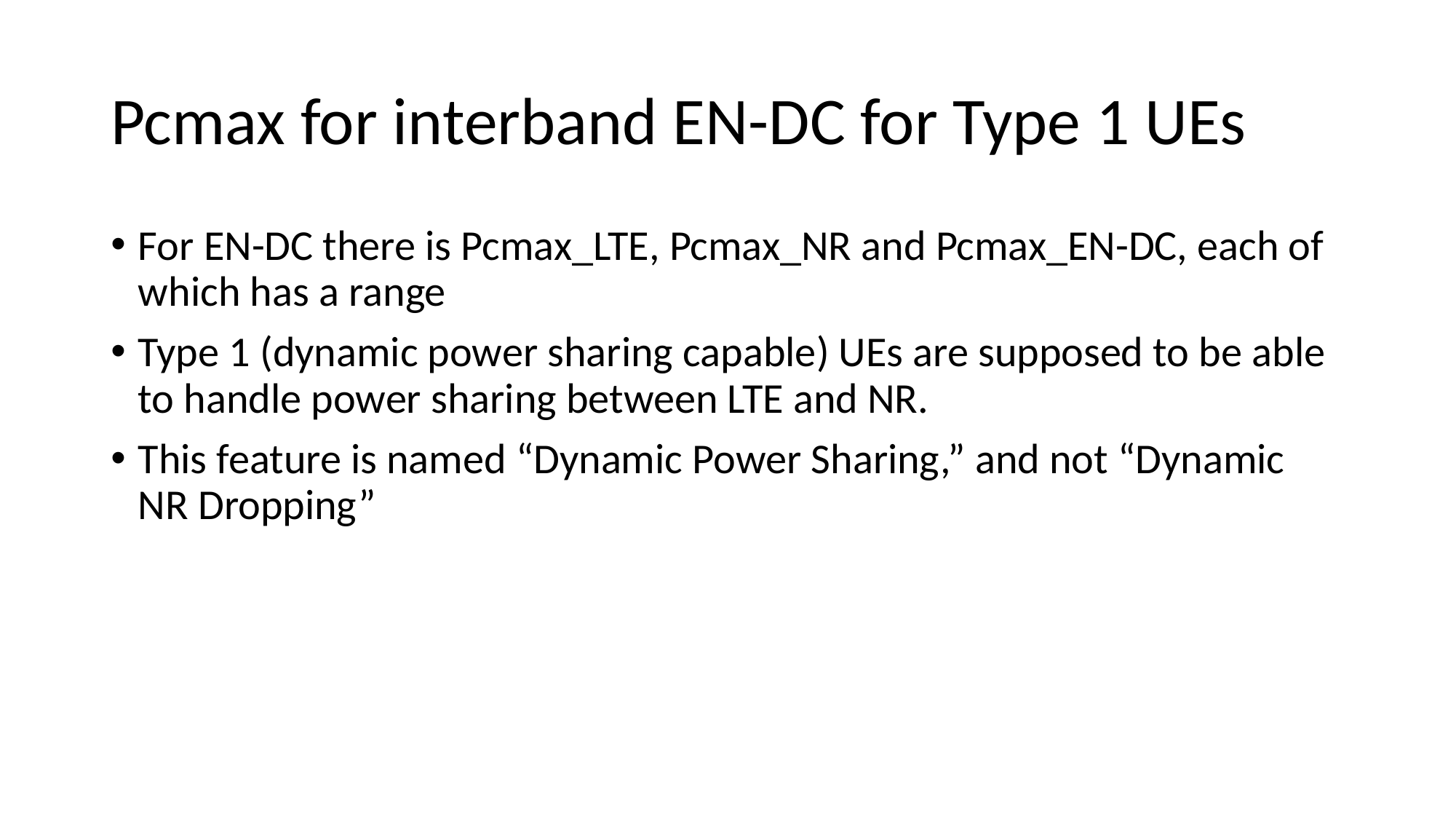

# Pcmax for interband EN-DC for Type 1 UEs
For EN-DC there is Pcmax_LTE, Pcmax_NR and Pcmax_EN-DC, each of which has a range
Type 1 (dynamic power sharing capable) UEs are supposed to be able to handle power sharing between LTE and NR.
This feature is named “Dynamic Power Sharing,” and not “Dynamic NR Dropping”